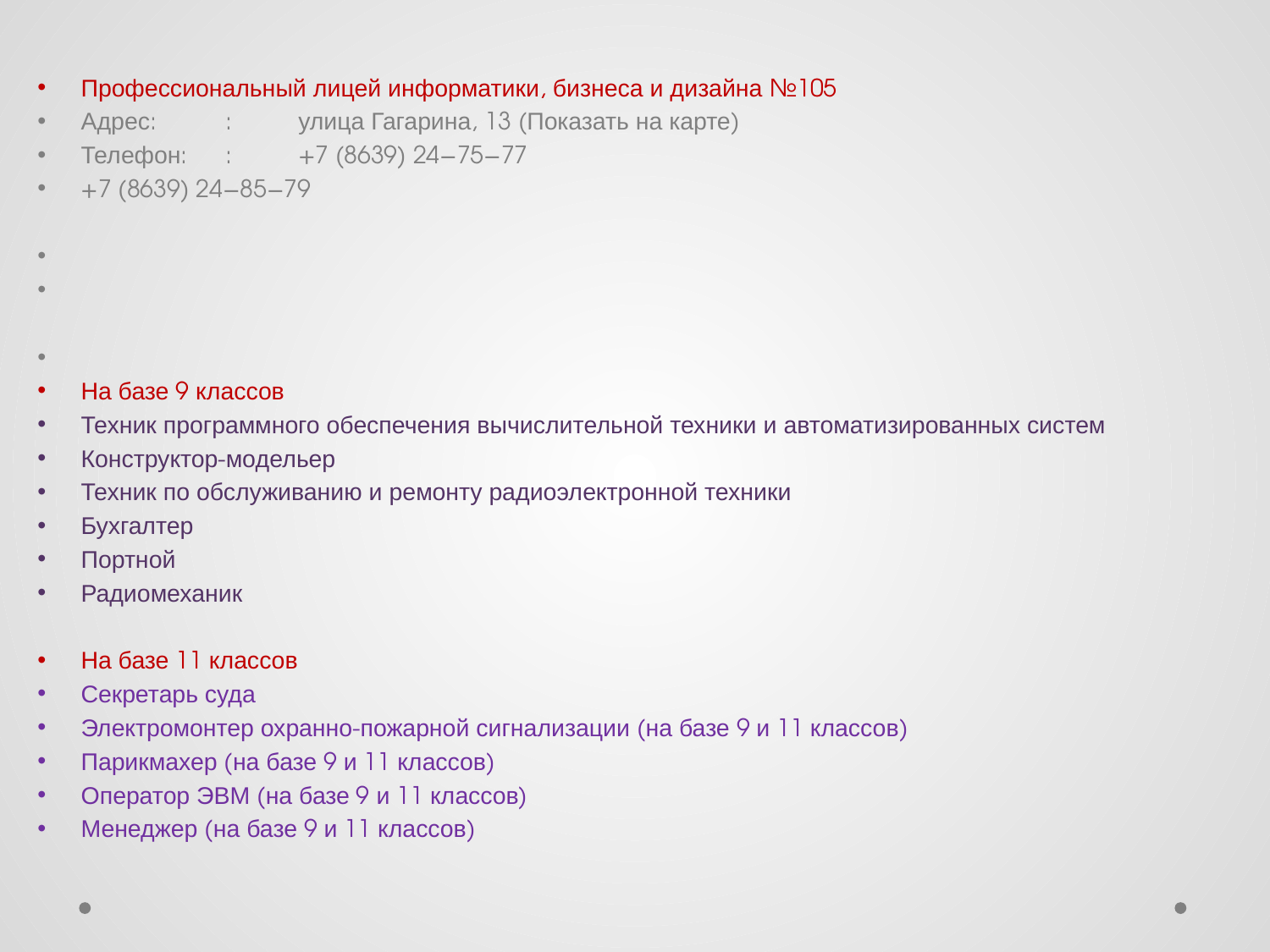

Профессиональный лицей информатики, бизнеса и дизайна №105
Адрес:	:	улица Гагарина, 13 (Показать на карте)
Телефон:	:	+7 (8639) 24−75−77
+7 (8639) 24−85−79

На базе 9 классов
Техник программного обеспечения вычислительной техники и автоматизированных систем
Конструктор-модельер
Техник по обслуживанию и ремонту радиоэлектронной техники
Бухгалтер
Портной
Радиомеханик

На базе 11 классов
Секретарь суда
Электромонтер охранно-пожарной сигнализации (на базе 9 и 11 классов)
Парикмахер (на базе 9 и 11 классов)
Оператор ЭВМ (на базе 9 и 11 классов)
Менеджер (на базе 9 и 11 классов)